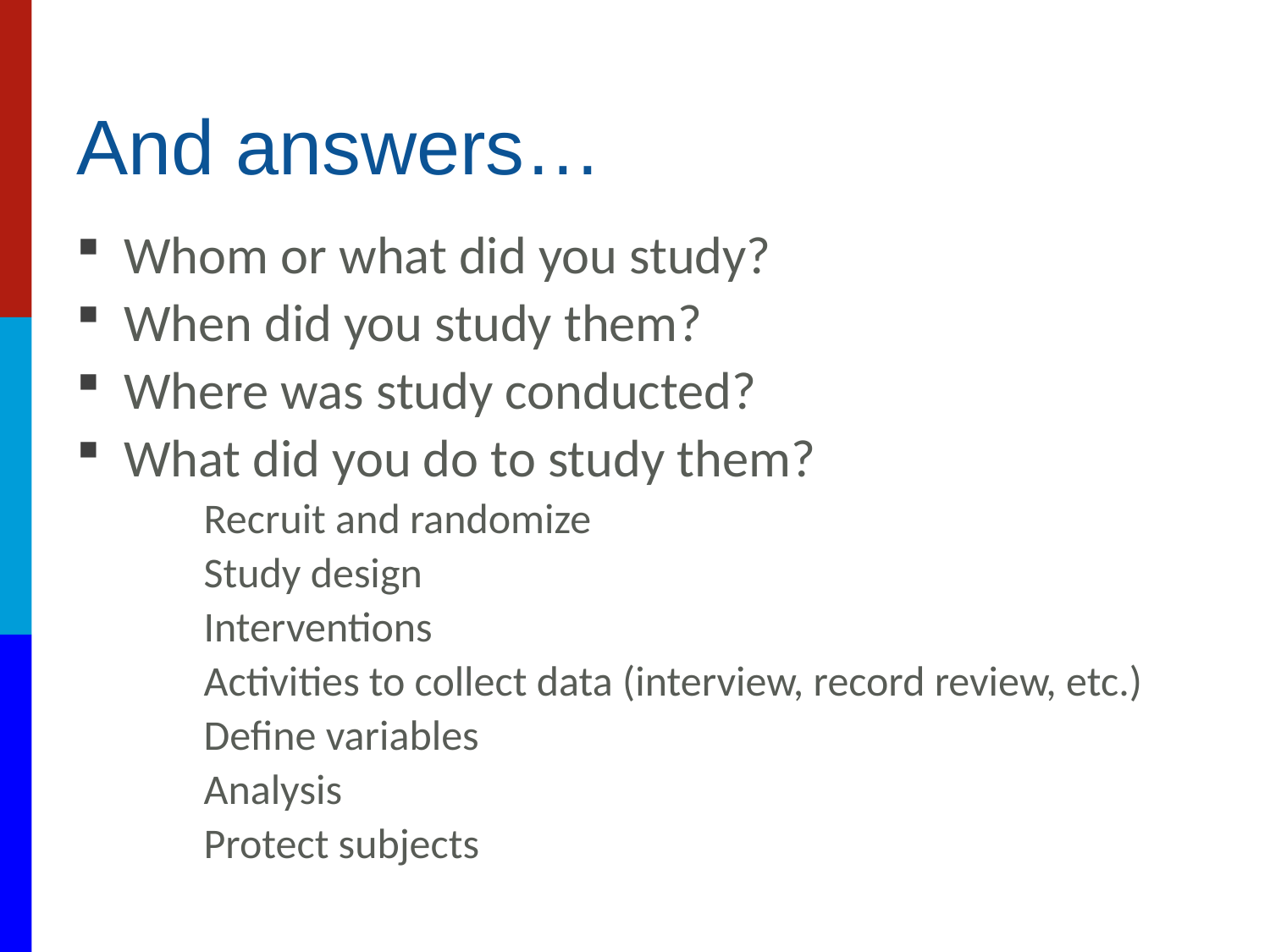

# And answers…
Whom or what did you study?
When did you study them?
Where was study conducted?
What did you do to study them?
Recruit and randomize
Study design
Interventions
Activities to collect data (interview, record review, etc.)
Define variables
Analysis
Protect subjects